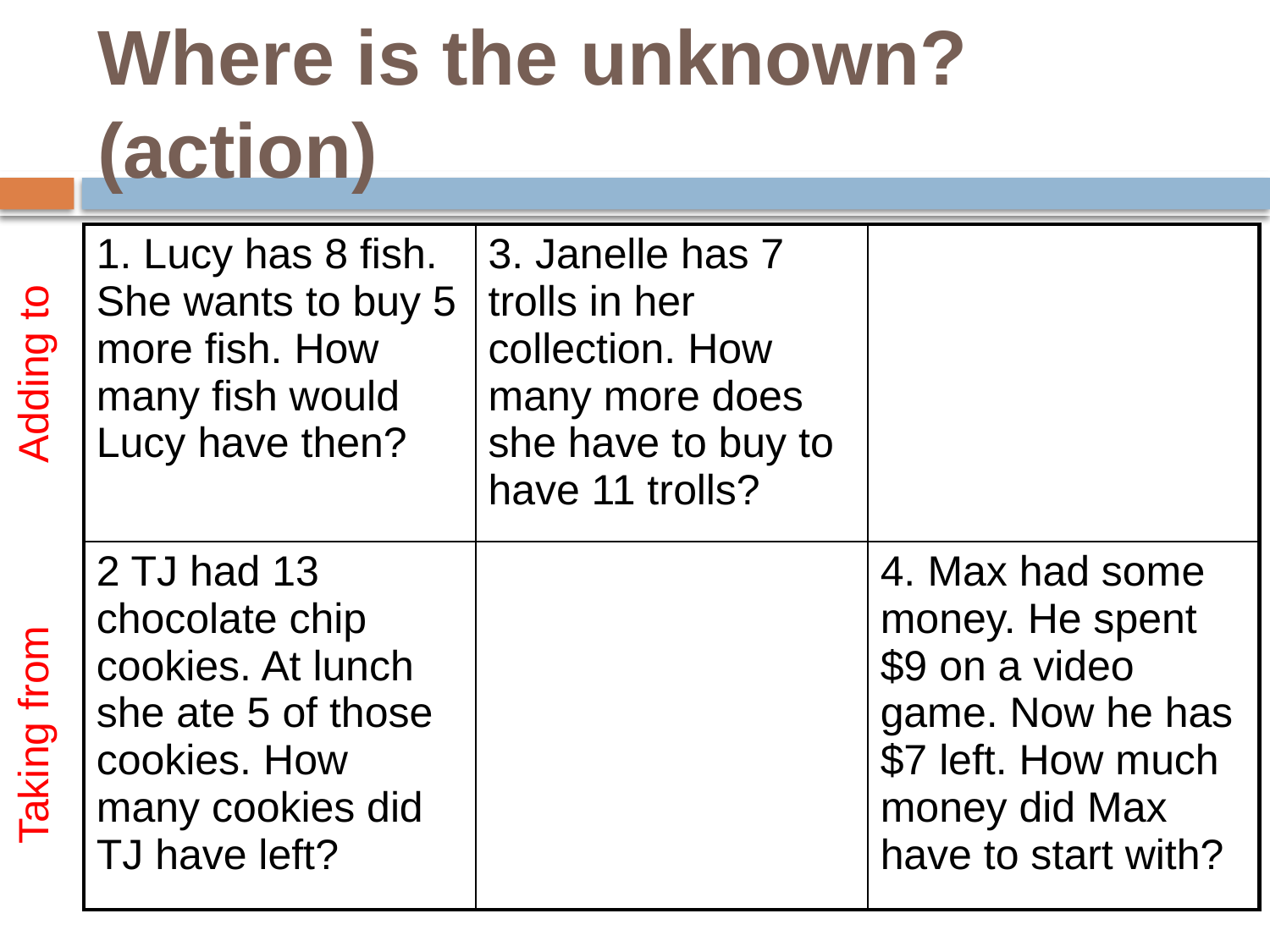

# Where is the unknown? (action)
| 1. Lucy has 8 fish. She wants to buy 5 more fish. How many fish would Lucy have then? | 3. Janelle has 7 trolls in her collection. How many more does she have to buy to have 11 trolls? |  |
| --- | --- | --- |
| 2 TJ had 13 chocolate chip cookies. At lunch she ate 5 of those cookies. How many cookies did TJ have left? |  | 4. Max had some money. He spent $9 on a video game. Now he has $7 left. How much money did Max have to start with? |
Taking from		Adding to